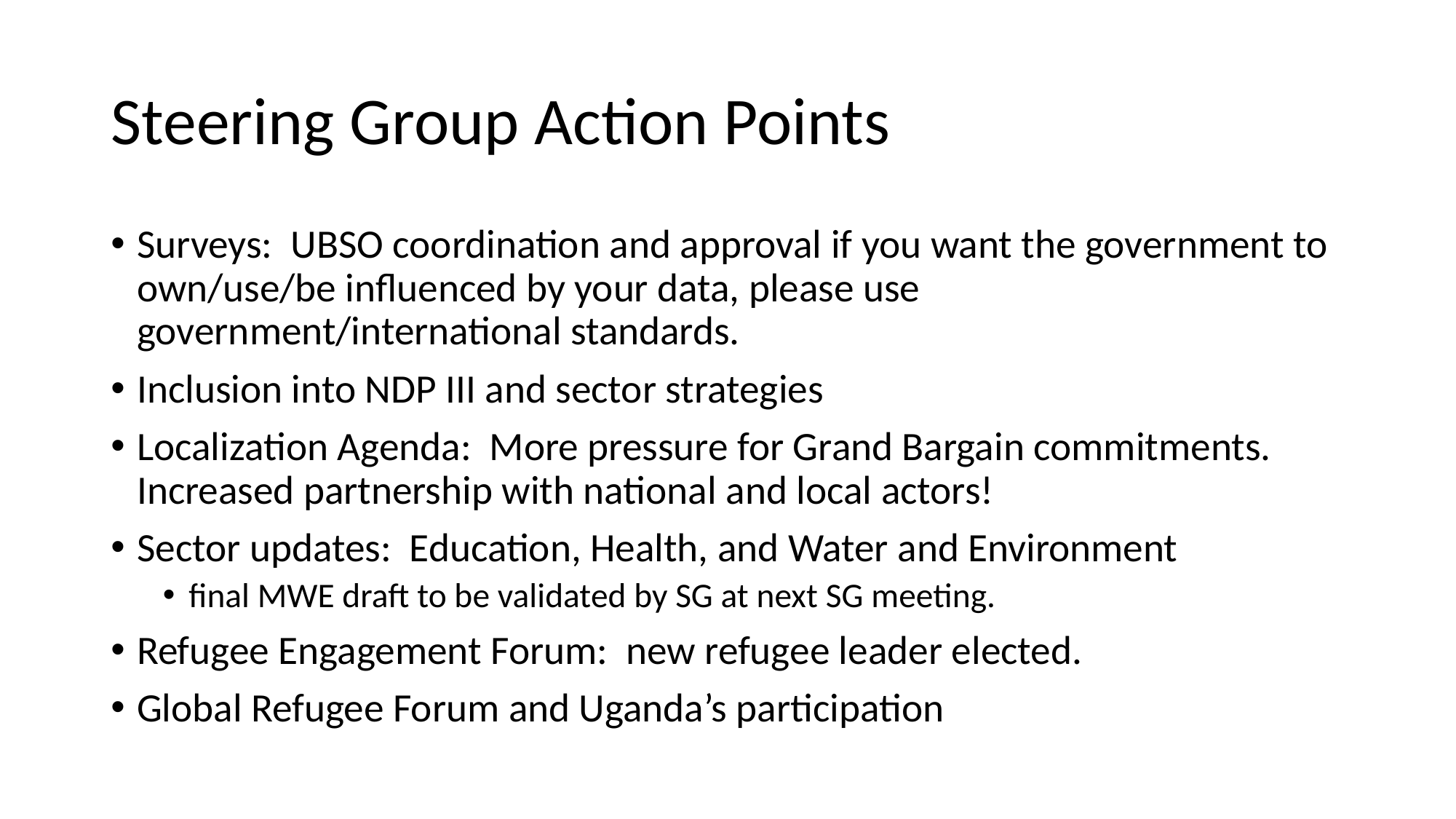

# Steering Group Action Points
Surveys:  UBSO coordination and approval if you want the government to own/use/be influenced by your data, please use government/international standards.
Inclusion into NDP III and sector strategies
Localization Agenda:  More pressure for Grand Bargain commitments.  Increased partnership with national and local actors!
Sector updates:  Education, Health, and Water and Environment
final MWE draft to be validated by SG at next SG meeting.
Refugee Engagement Forum:  new refugee leader elected.
Global Refugee Forum and Uganda’s participation